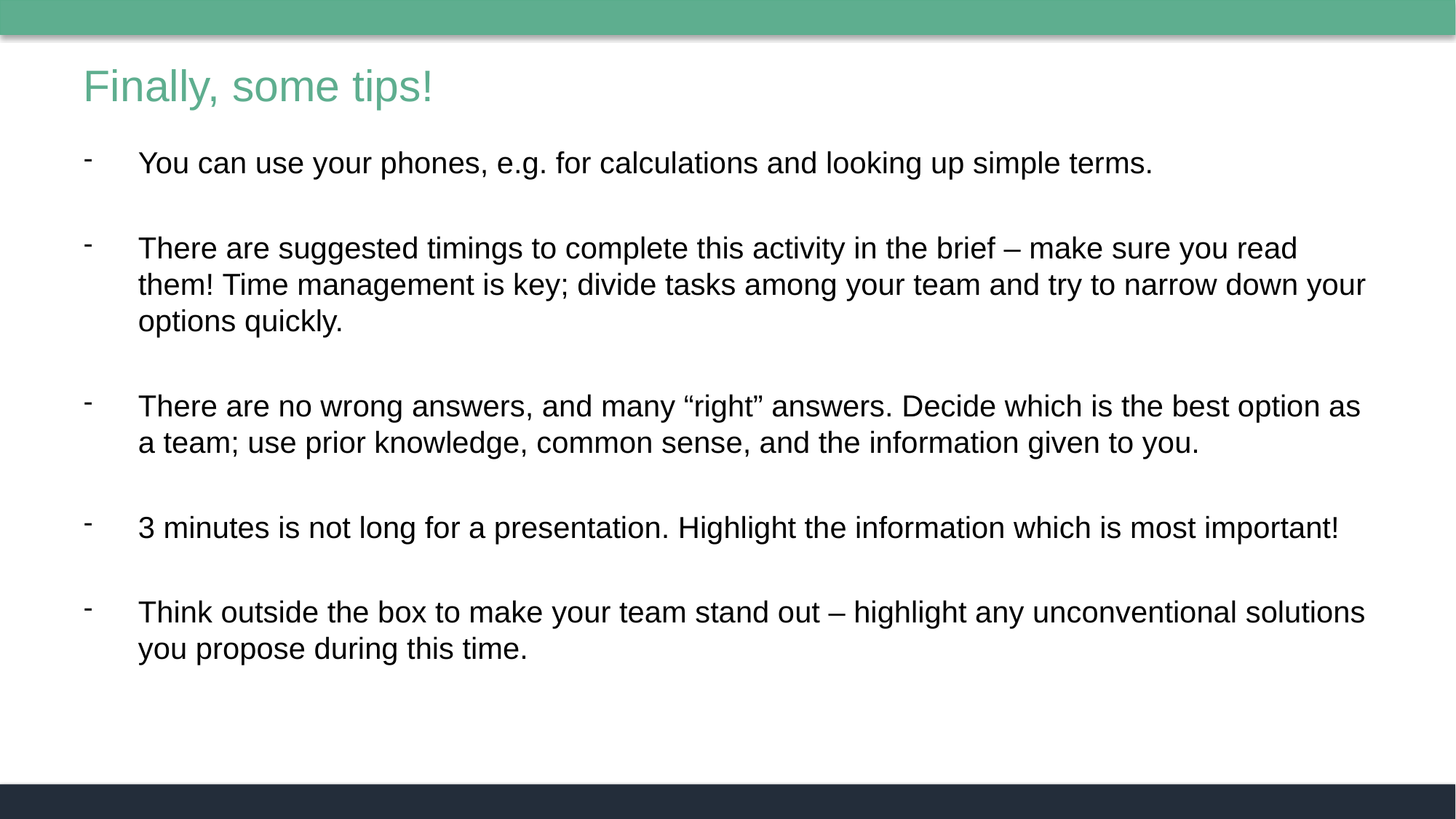

# Finally, some tips!
You can use your phones, e.g. for calculations and looking up simple terms.

There are suggested timings to complete this activity in the brief – make sure you read them! Time management is key; divide tasks among your team and try to narrow down your options quickly.

There are no wrong answers, and many “right” answers. Decide which is the best option as a team; use prior knowledge, common sense, and the information given to you.

3 minutes is not long for a presentation. Highlight the information which is most important!

Think outside the box to make your team stand out – highlight any unconventional solutions you propose during this time.